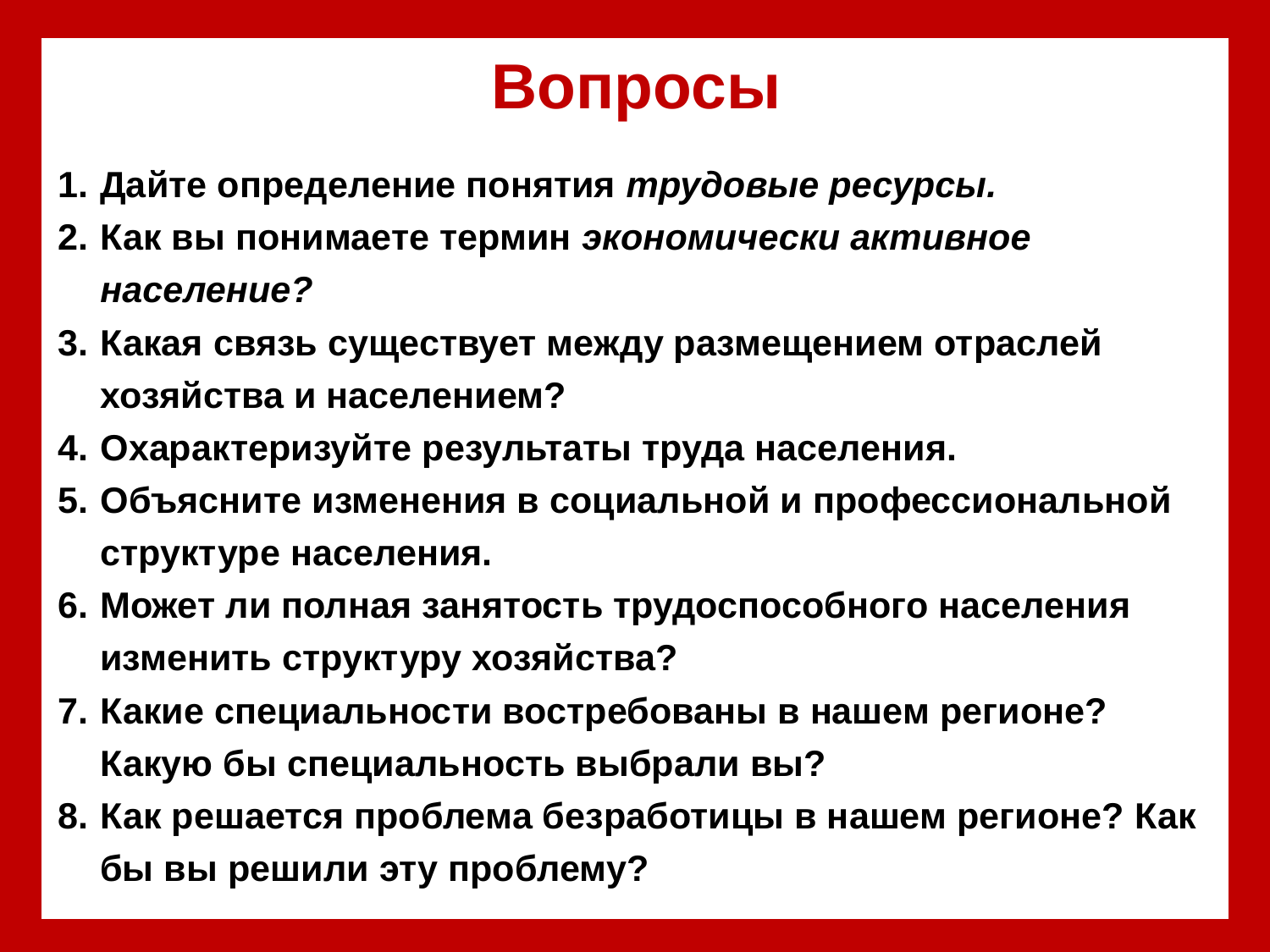

# Вопросы
Дайте определение понятия трудовые ресурсы.
Как вы понимаете термин экономически активное население?
Какая связь существует между размещением отраслей хозяйства и населением?
Охарактеризуйте результаты труда населения.
Объясните изменения в социальной и профессиональной структуре населения.
Может ли полная занятость трудоспособного населения изменить структуру хозяйства?
Какие специальности востребованы в нашем регионе? Какую бы специальность выбрали вы?
Как решается проблема безработицы в нашем регионе? Как бы вы решили эту проблему?